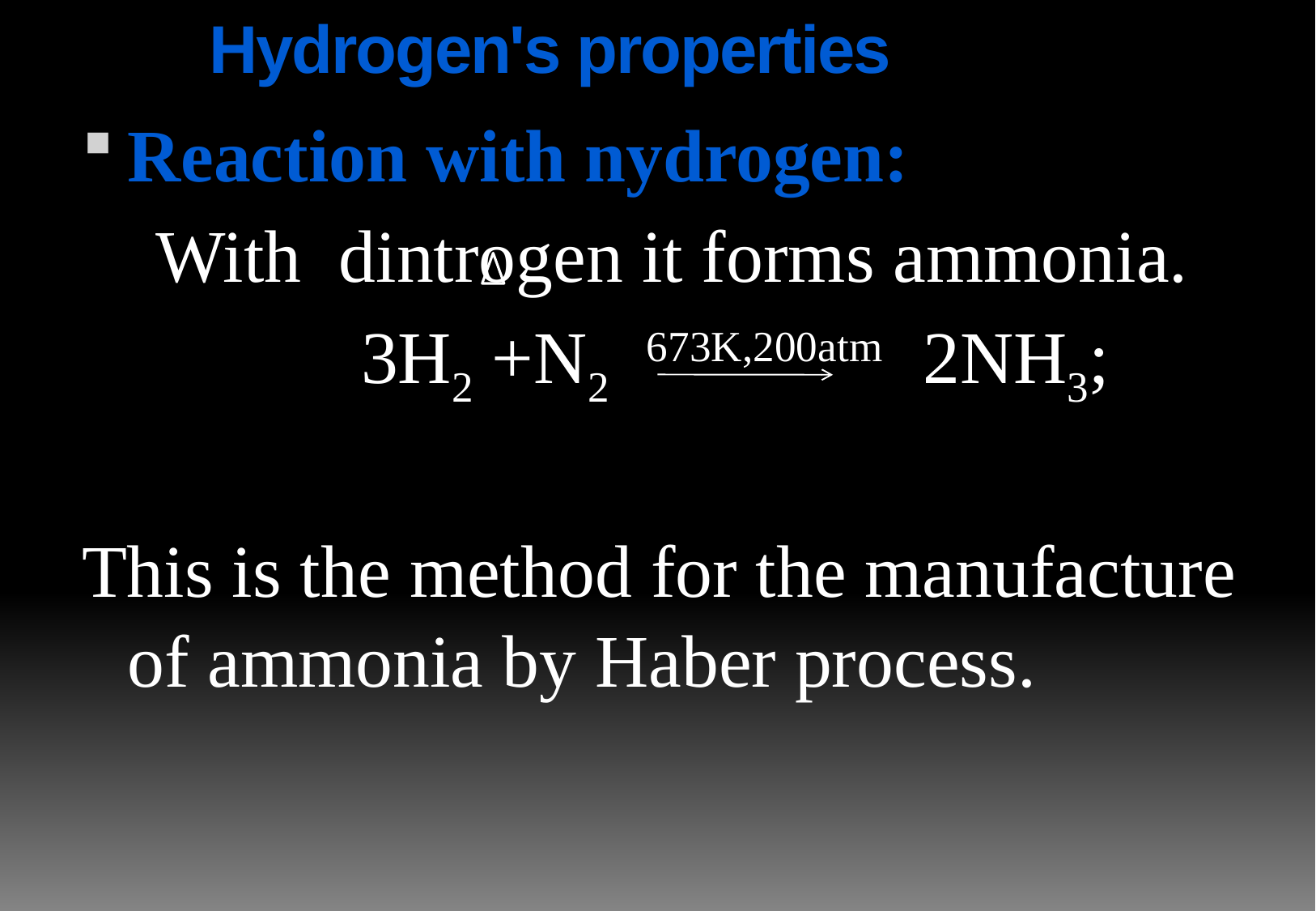

Hydrogen's properties
Reaction with nydrogen:
    With  dintrogen it forms ammonia.
               3H2 +N2  673K,200atm   2NH3;

This is the method for the manufacture of ammonia by Haber process.